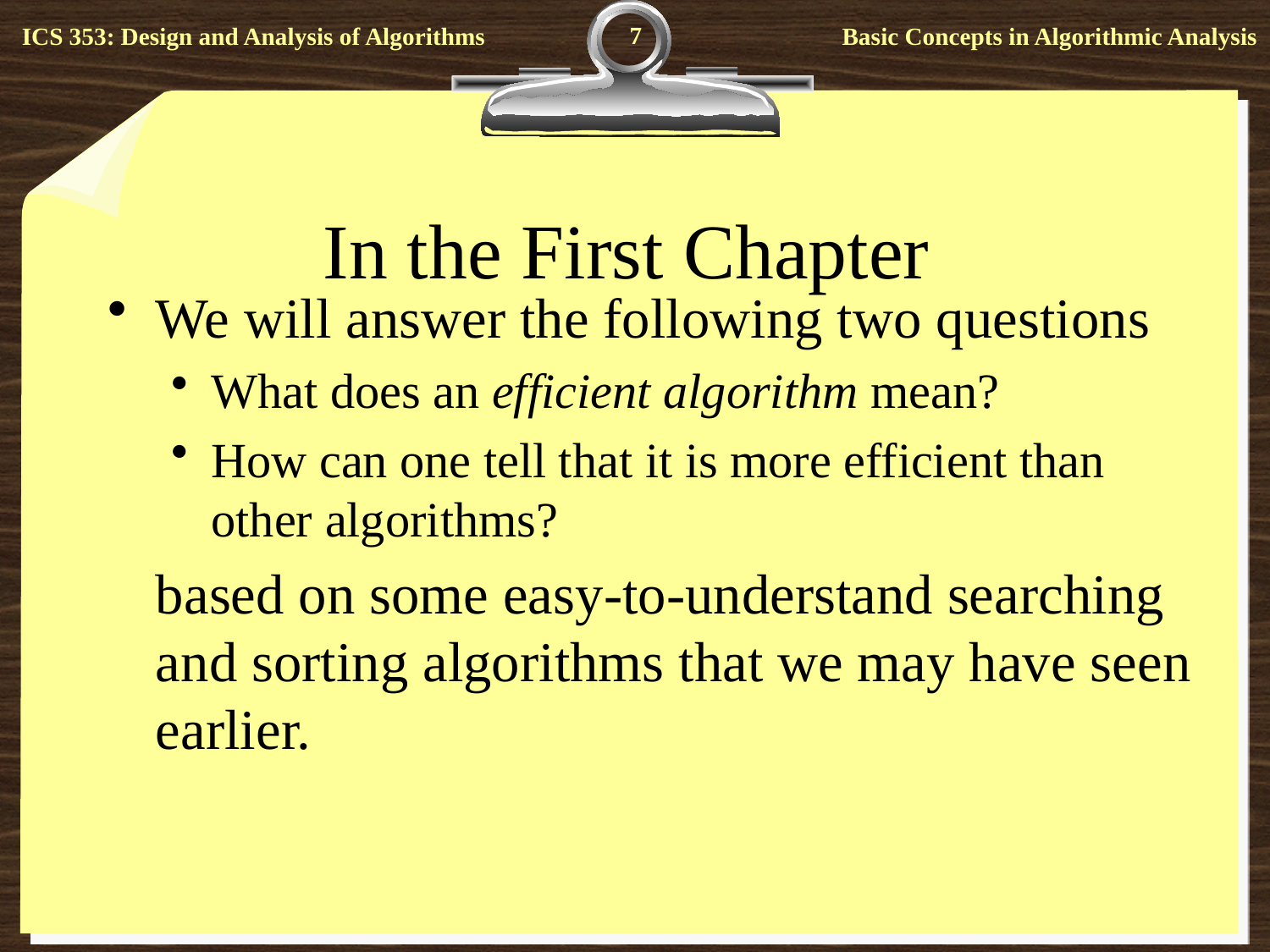

7
# In the First Chapter
We will answer the following two questions
What does an efficient algorithm mean?
How can one tell that it is more efficient than other algorithms?
	based on some easy-to-understand searching and sorting algorithms that we may have seen earlier.